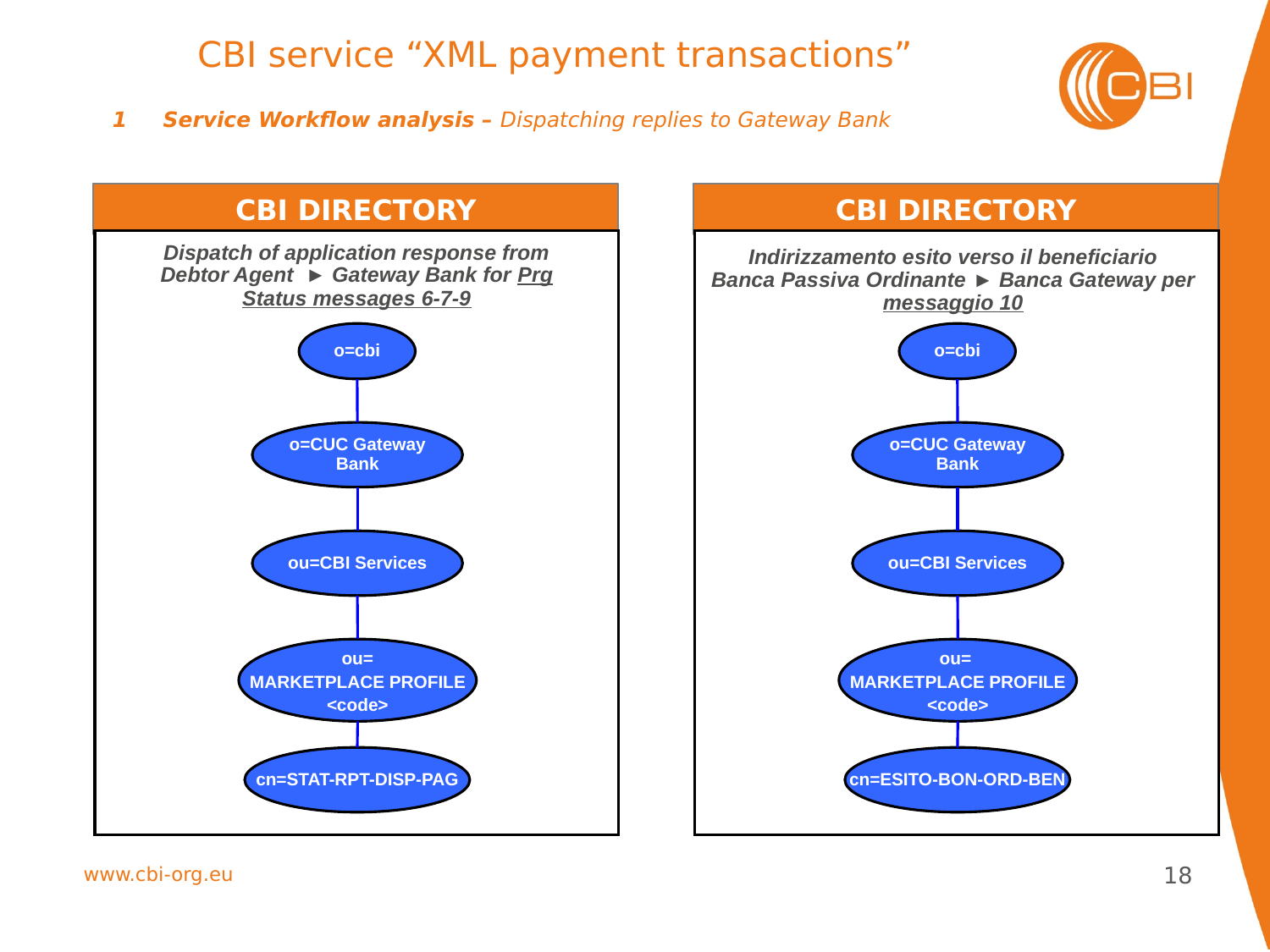

CBI service “XML payment transactions”
1	 Service Workflow analysis – Dispatching replies to Gateway Bank
CBI DIRECTORY
CBI DIRECTORY

Dispatch of application response from Debtor Agent  ► Gateway Bank for Prg Status messages 6-7-9
Indirizzamento esito verso il beneficiario
Banca Passiva Ordinante ► Banca Gateway per messaggio 10
o=cbi
o=cbi
o=CUC Gateway Bank
o=CUC Gateway Bank
ou=CBI Services
ou=CBI Services
ou=
MARKETPLACE PROFILE
<code>
ou=
MARKETPLACE PROFILE
<code>
cn=STAT-RPT-DISP-PAG
cn=ESITO-BON-ORD-BEN